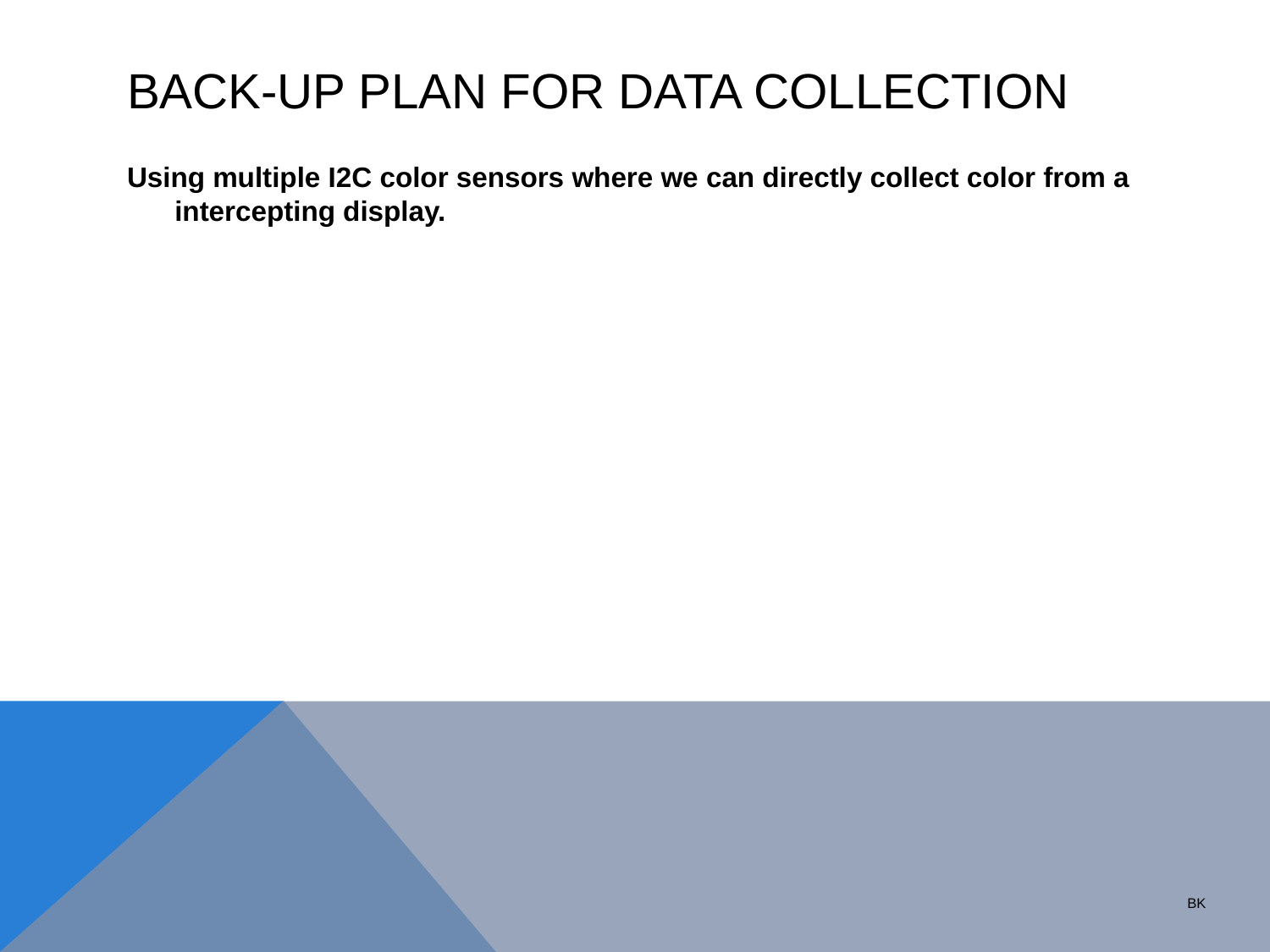

# Back-up Plan for Data Collection
Using multiple I2C color sensors where we can directly collect color from a intercepting display.
BK